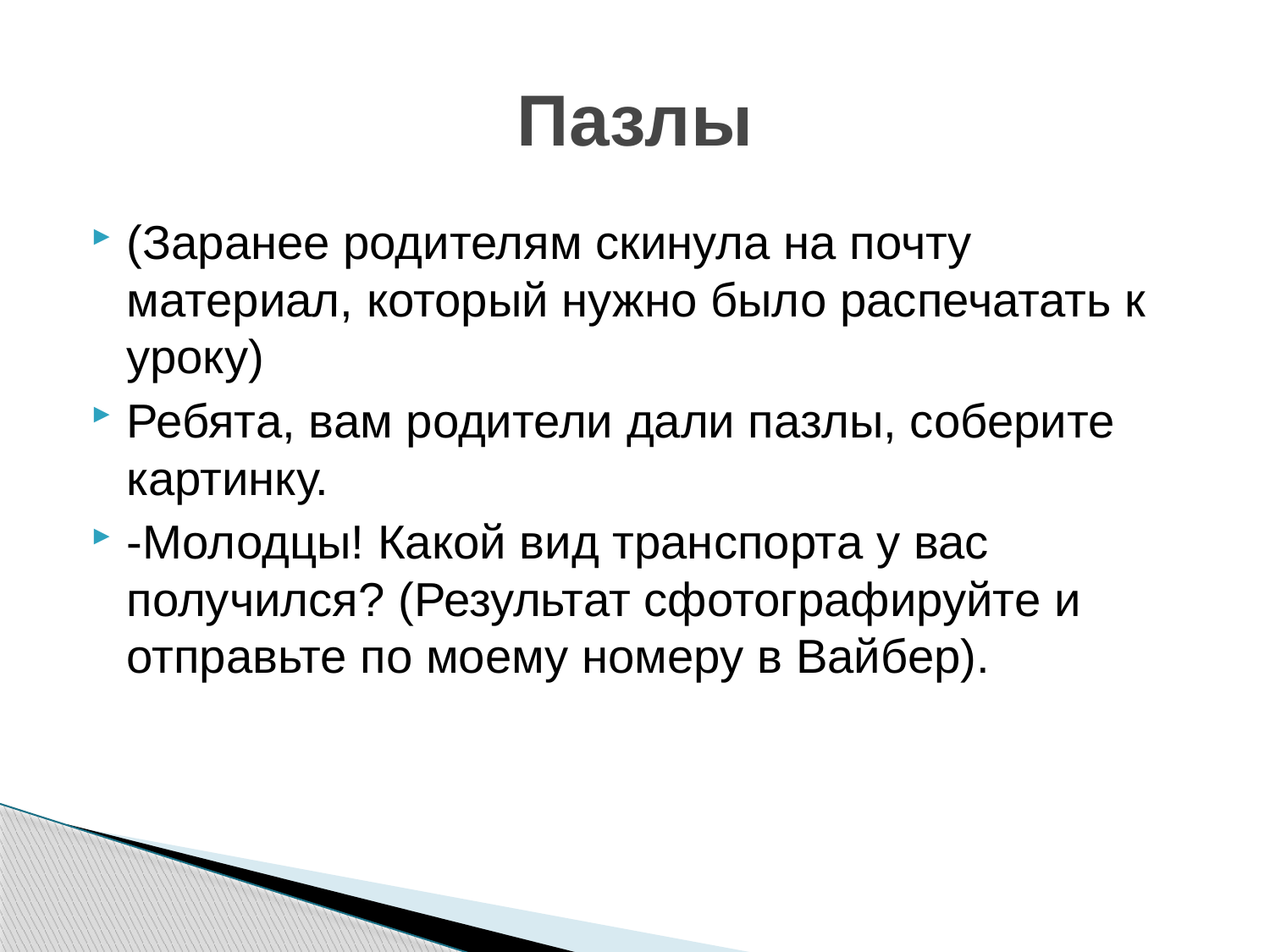

# Пазлы
(Заранее родителям скинула на почту материал, который нужно было распечатать к уроку)
Ребята, вам родители дали пазлы, соберите картинку.
-Молодцы! Какой вид транспорта у вас получился? (Результат сфотографируйте и отправьте по моему номеру в Вайбер).